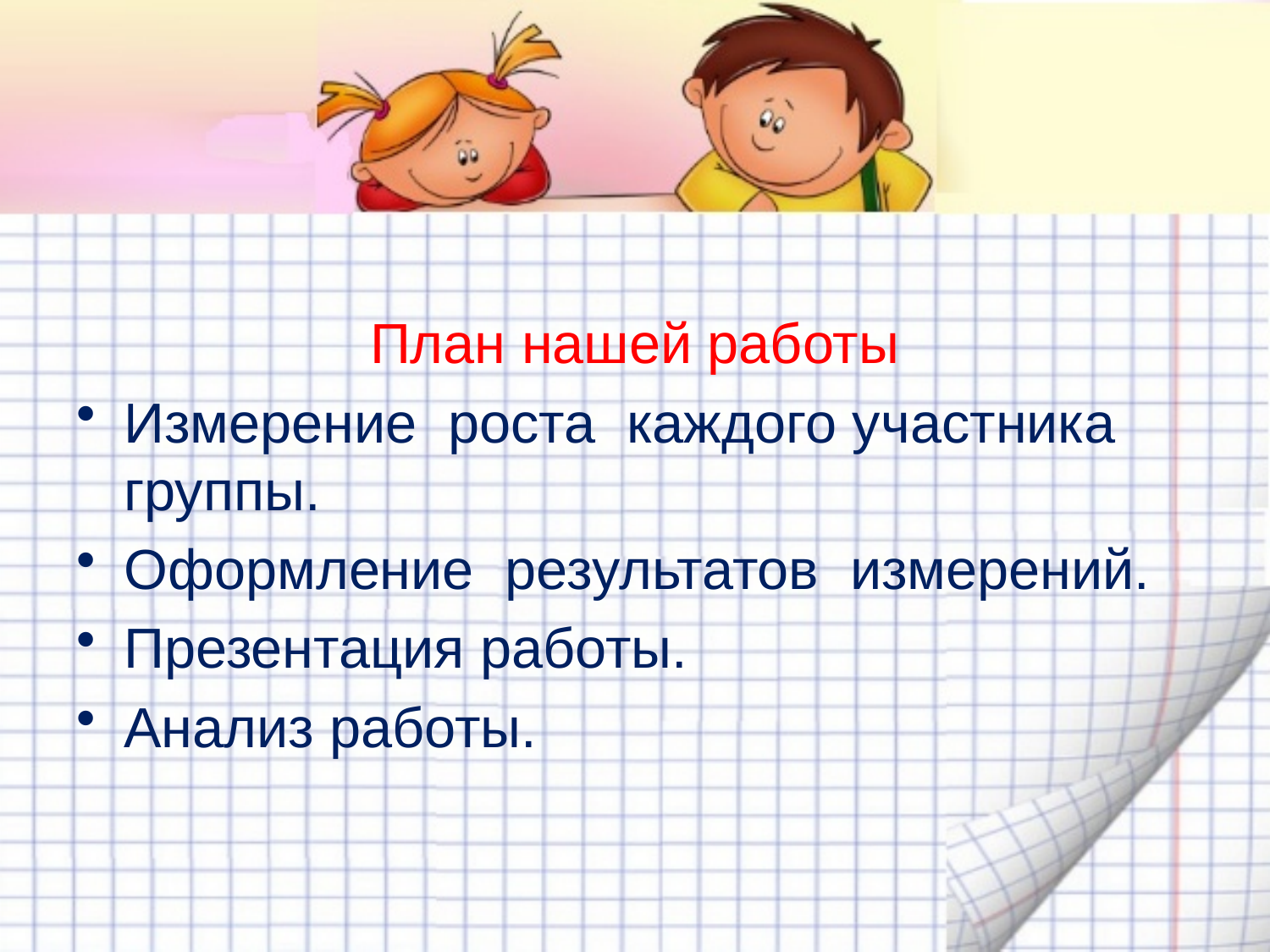

#

План нашей работы
Измерение  роста  каждого участника группы.
Оформление  результатов  измерений.
Презентация работы.
Анализ работы.